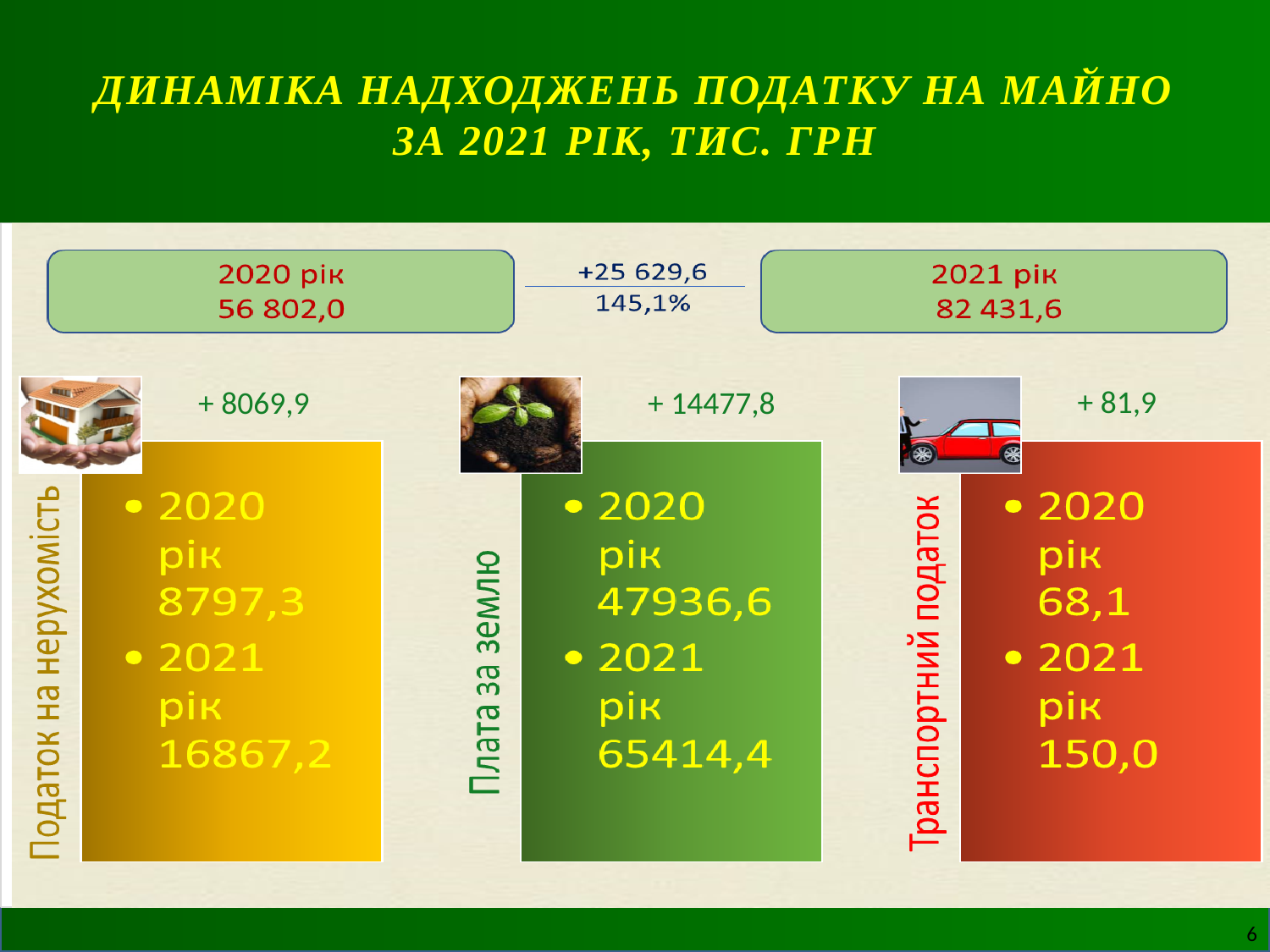

# Динаміка надходжень податку на майно за 2021 рік, тис. грн

[unsupported chart]

+ 81,9
+ 8069,9
+ 14477,8

6